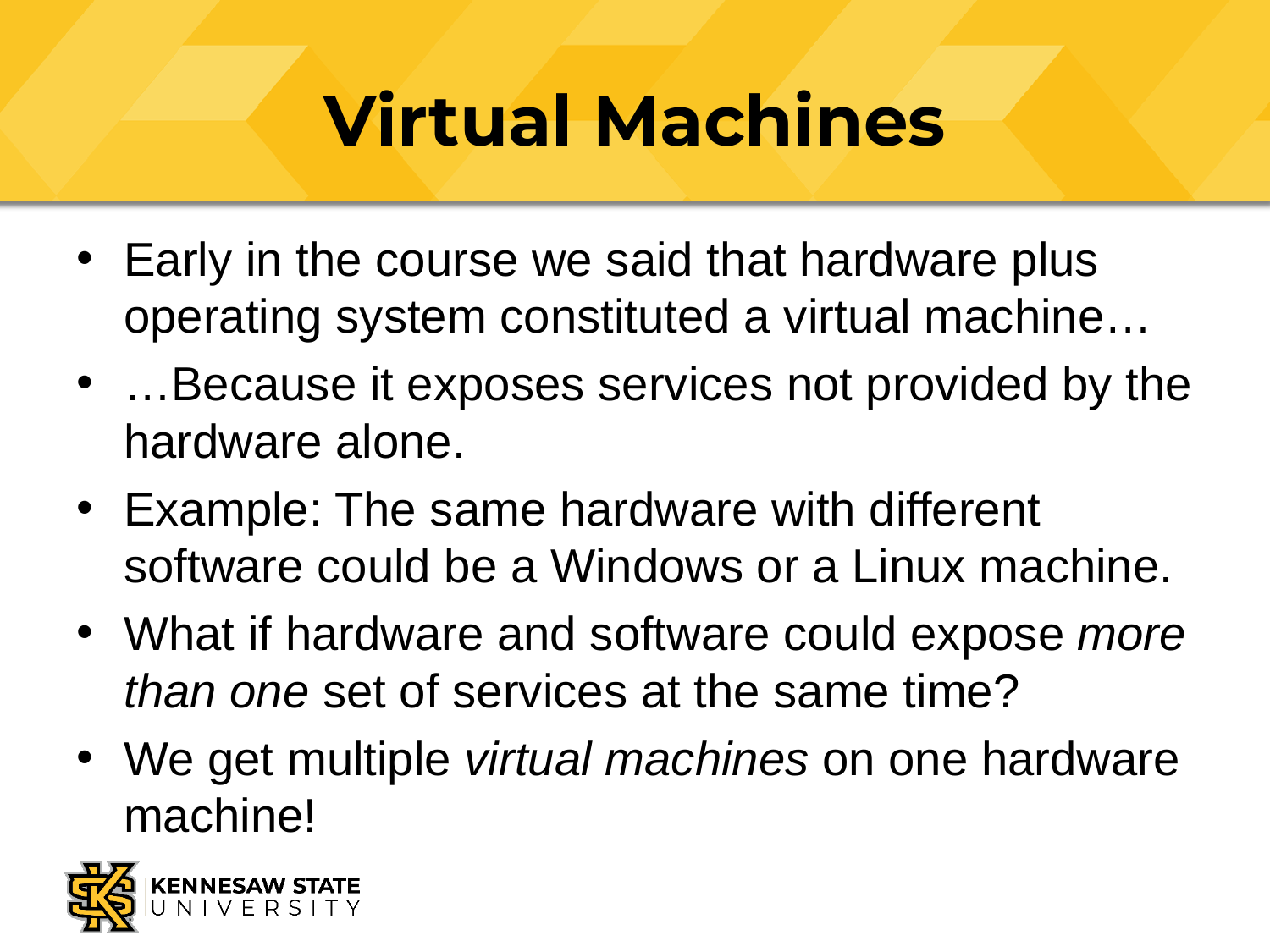

# Virtual Machines
Early in the course we said that hardware plus operating system constituted a virtual machine…
…Because it exposes services not provided by the hardware alone.
Example: The same hardware with different software could be a Windows or a Linux machine.
What if hardware and software could expose more than one set of services at the same time?
We get multiple virtual machines on one hardware machine!